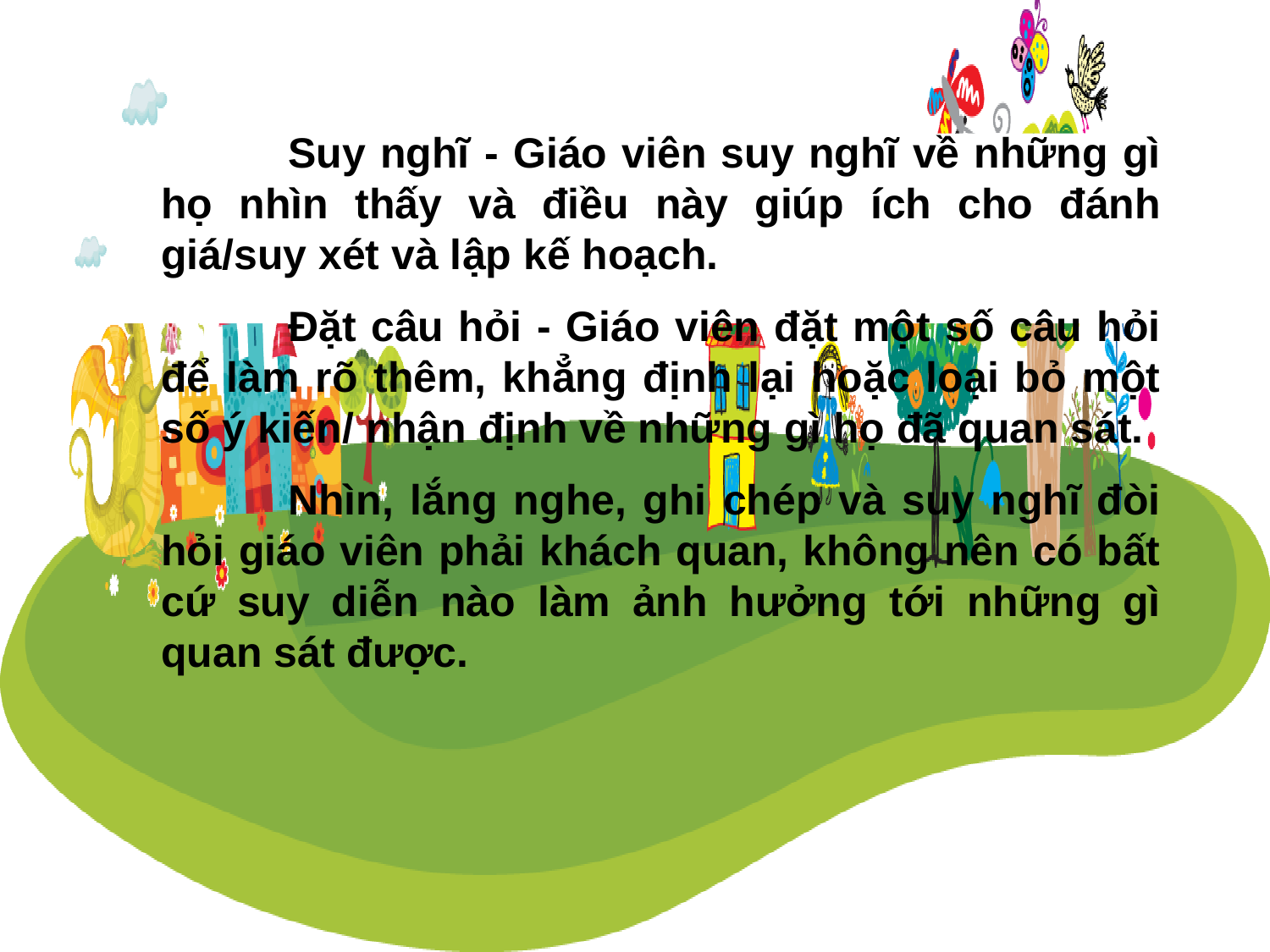

Suy nghĩ - Giáo viên suy nghĩ về những gì họ nhìn thấy và điều này giúp ích cho đánh giá/suy xét và lập kế hoạch.
	Đặt câu hỏi - Giáo viên đặt một số câu hỏi để làm rõ thêm, khẳng định lại hoặc loại bỏ một số ý kiến/ nhận định về những gì họ đã quan sát.
	Nhìn, lắng nghe, ghi chép và suy nghĩ đòi hỏi giáo viên phải khách quan, không nên có bất cứ suy diễn nào làm ảnh hưởng tới những gì quan sát được.